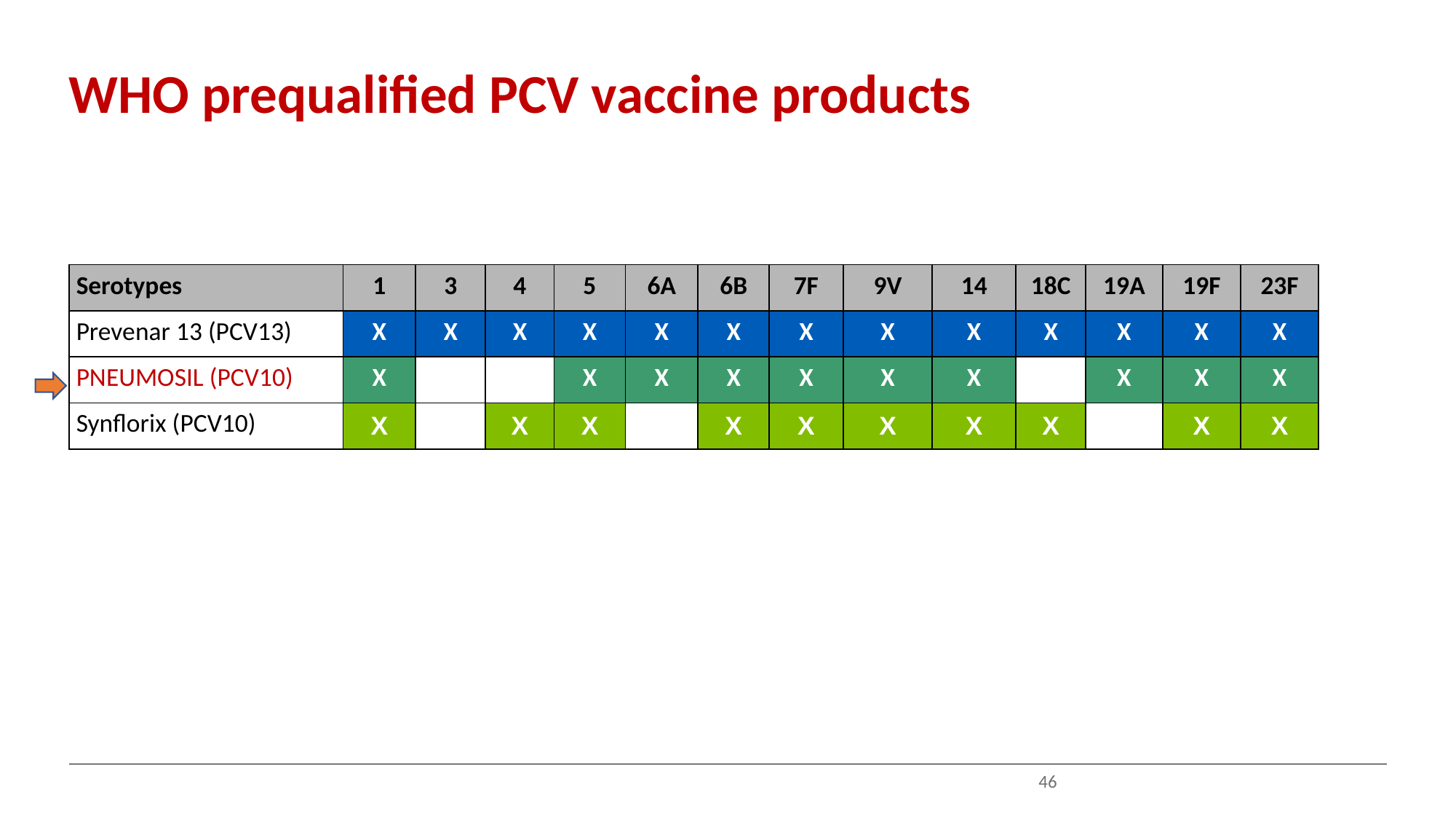

# WHO prequalified PCV vaccine products
| Serotypes | 1 | 3 | 4 | 5 | 6A | 6B | 7F | 9V | 14 | 18C | 19A | 19F | 23F |
| --- | --- | --- | --- | --- | --- | --- | --- | --- | --- | --- | --- | --- | --- |
| Prevenar 13 (PCV13) | X | X | X | X | X | X | X | X | X | X | X | X | X |
| PNEUMOSIL (PCV10) | X |  |  | X | X | X | X | X | X |  | X | X | X |
| Synflorix (PCV10) | X |  | X | X |  | X | X | X | X | X |  | X | X |

46